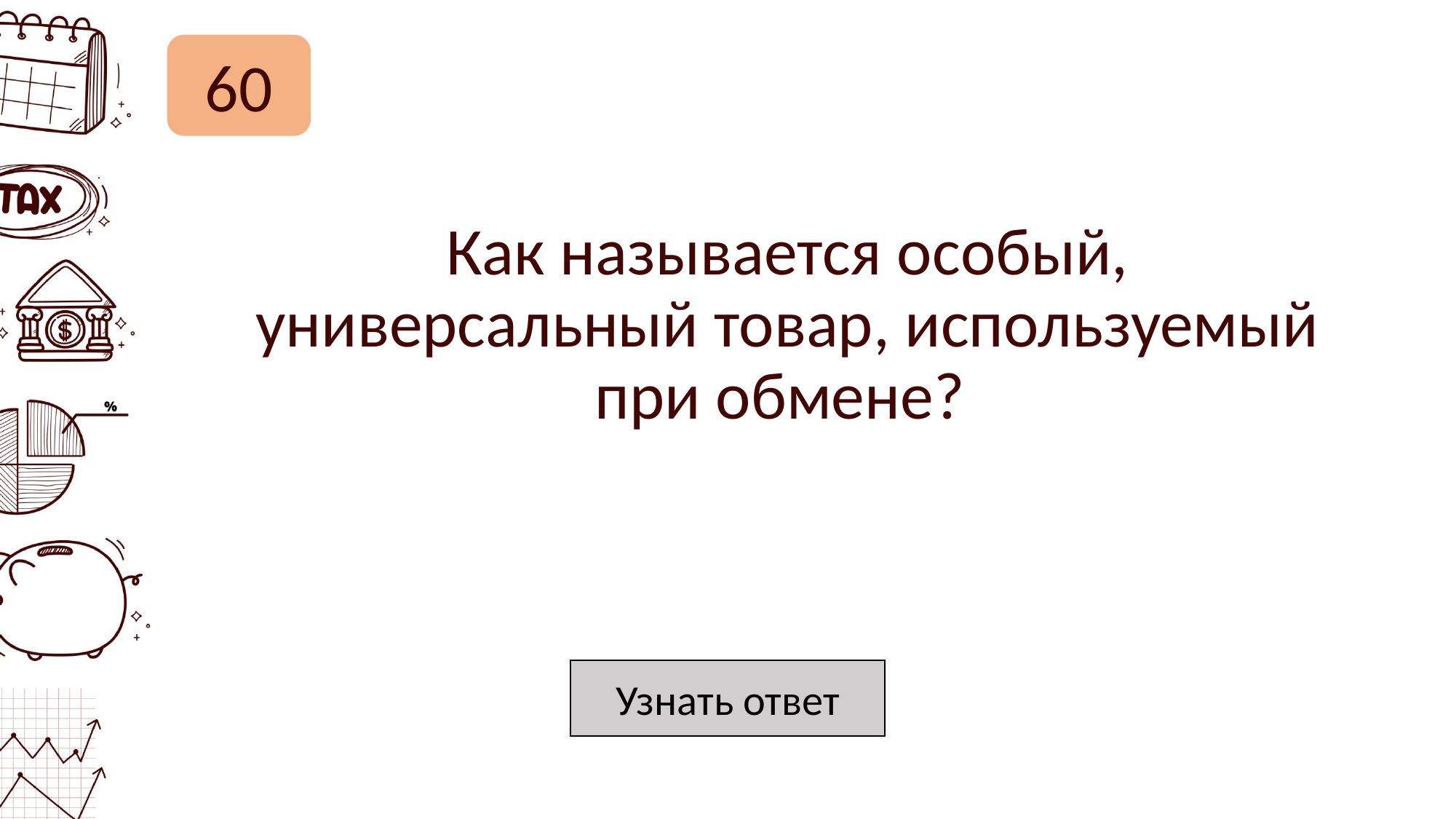

60
# Как называется особый, универсальный товар, используемый при обмене?